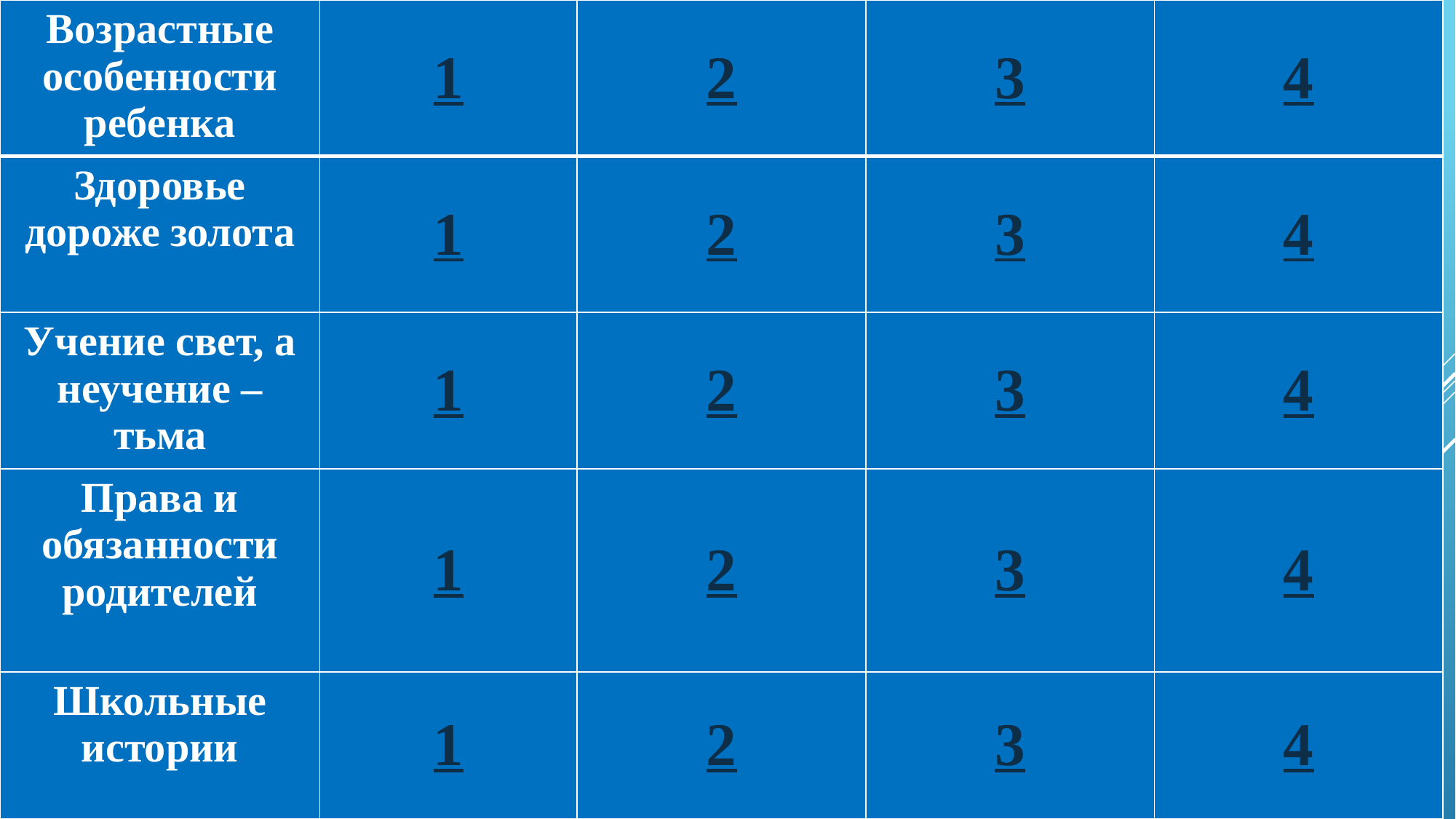

| Возрастные особенности ребенка | 1 | 2 | 3 | 4 |
| --- | --- | --- | --- | --- |
| Здоровье дороже золота | 1 | 2 | 3 | 4 |
| Учение свет, а неучение –тьма | 1 | 2 | 3 | 4 |
| Права и обязанности родителей | 1 | 2 | 3 | 4 |
| Школьные истории | 1 | 2 | 3 | 4 |
#